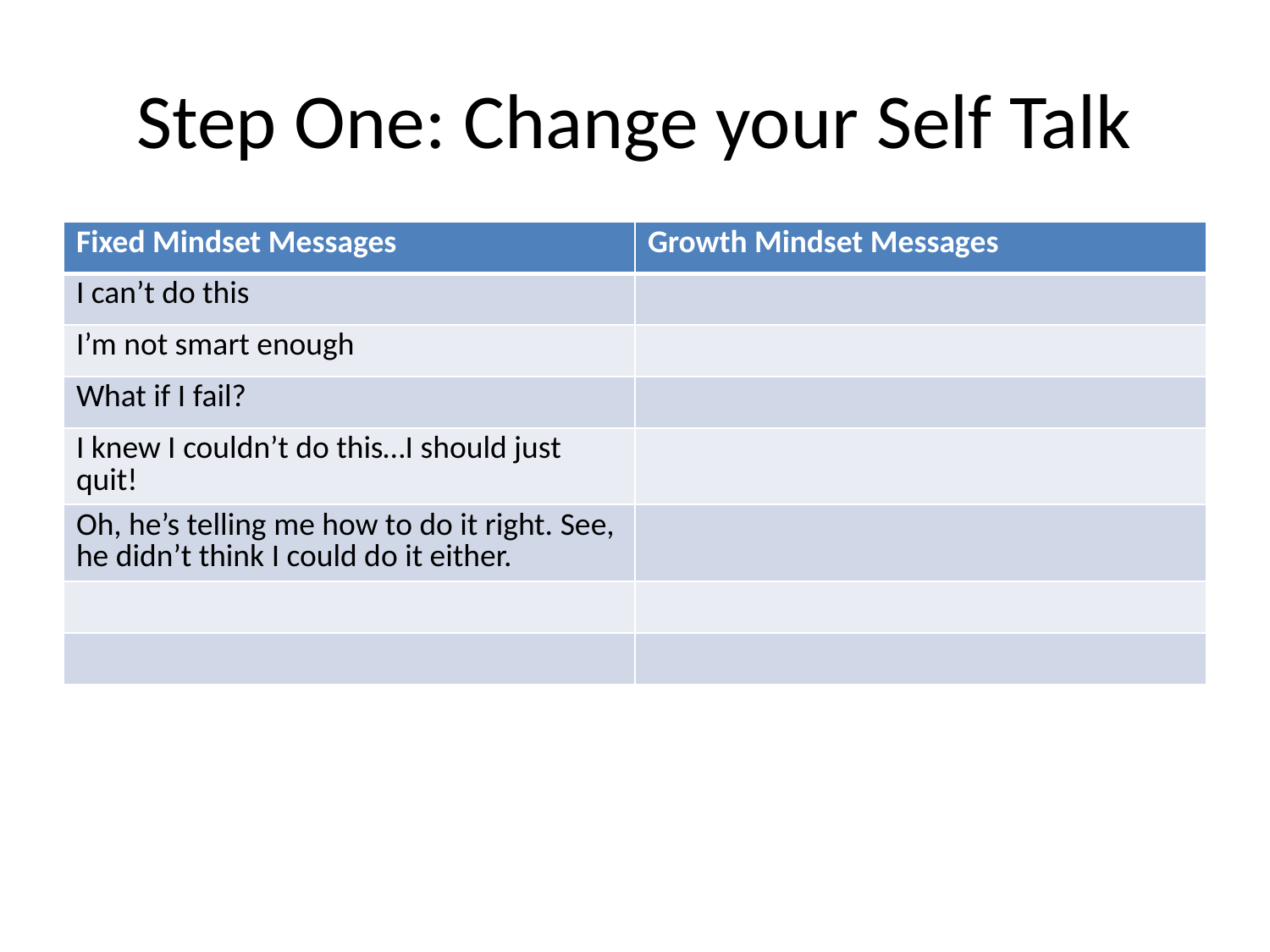

# Step One: Change your Self Talk
| Fixed Mindset Messages | Growth Mindset Messages |
| --- | --- |
| I can’t do this |  |
| I’m not smart enough |  |
| What if I fail? |  |
| I knew I couldn’t do this…I should just quit! |  |
| Oh, he’s telling me how to do it right. See, he didn’t think I could do it either. |  |
|  |  |
|  |  |